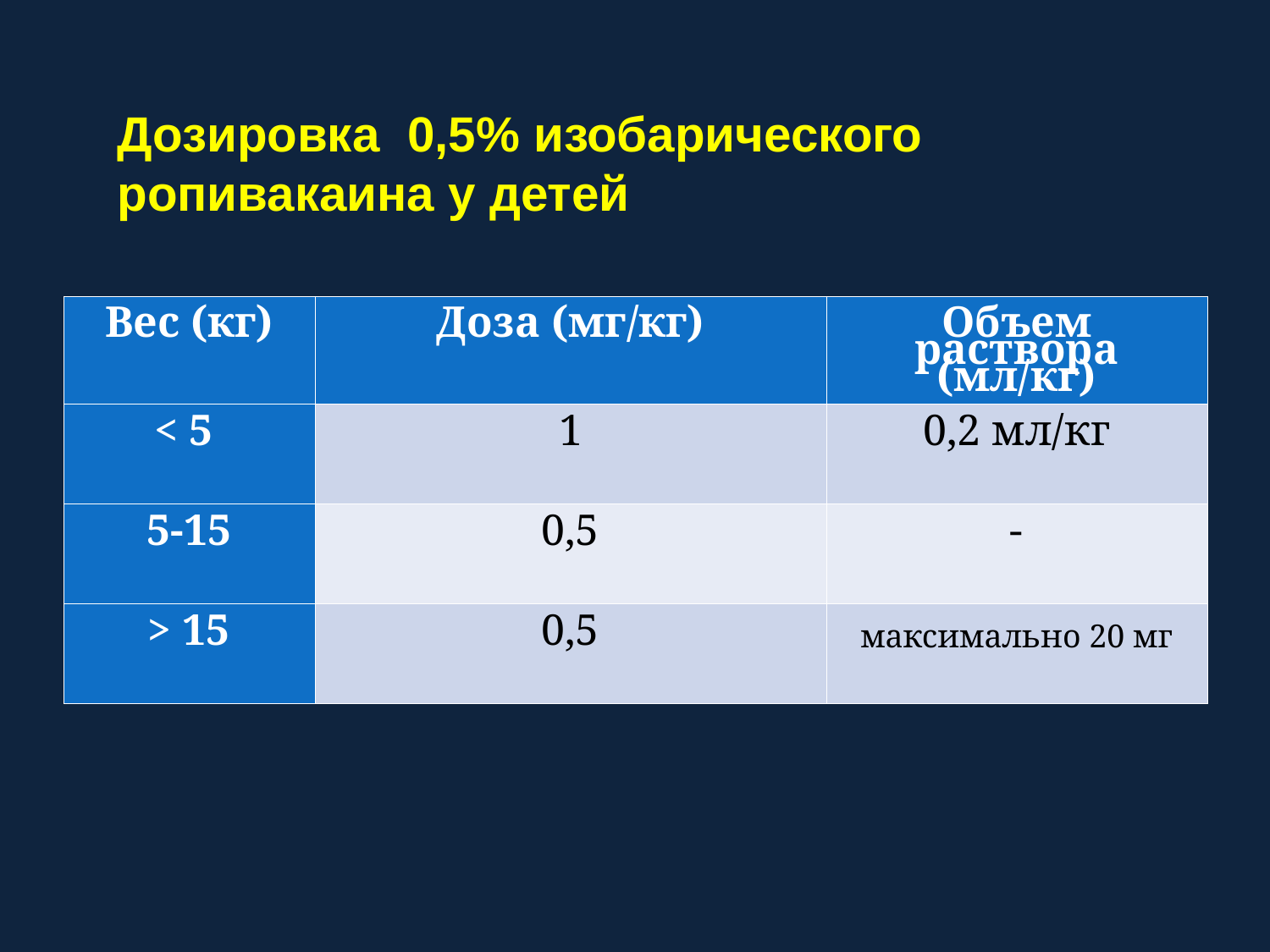

Дозировка  0,5% изобарического ропивакаина у детей
| Вес (кг) | Доза (мг/кг) | Объем раствора (мл/кг) |
| --- | --- | --- |
| < 5 | 1 | 0,2 мл/кг |
| 5-15 | 0,5 | - |
| > 15 | 0,5 | максимально 20 мг |